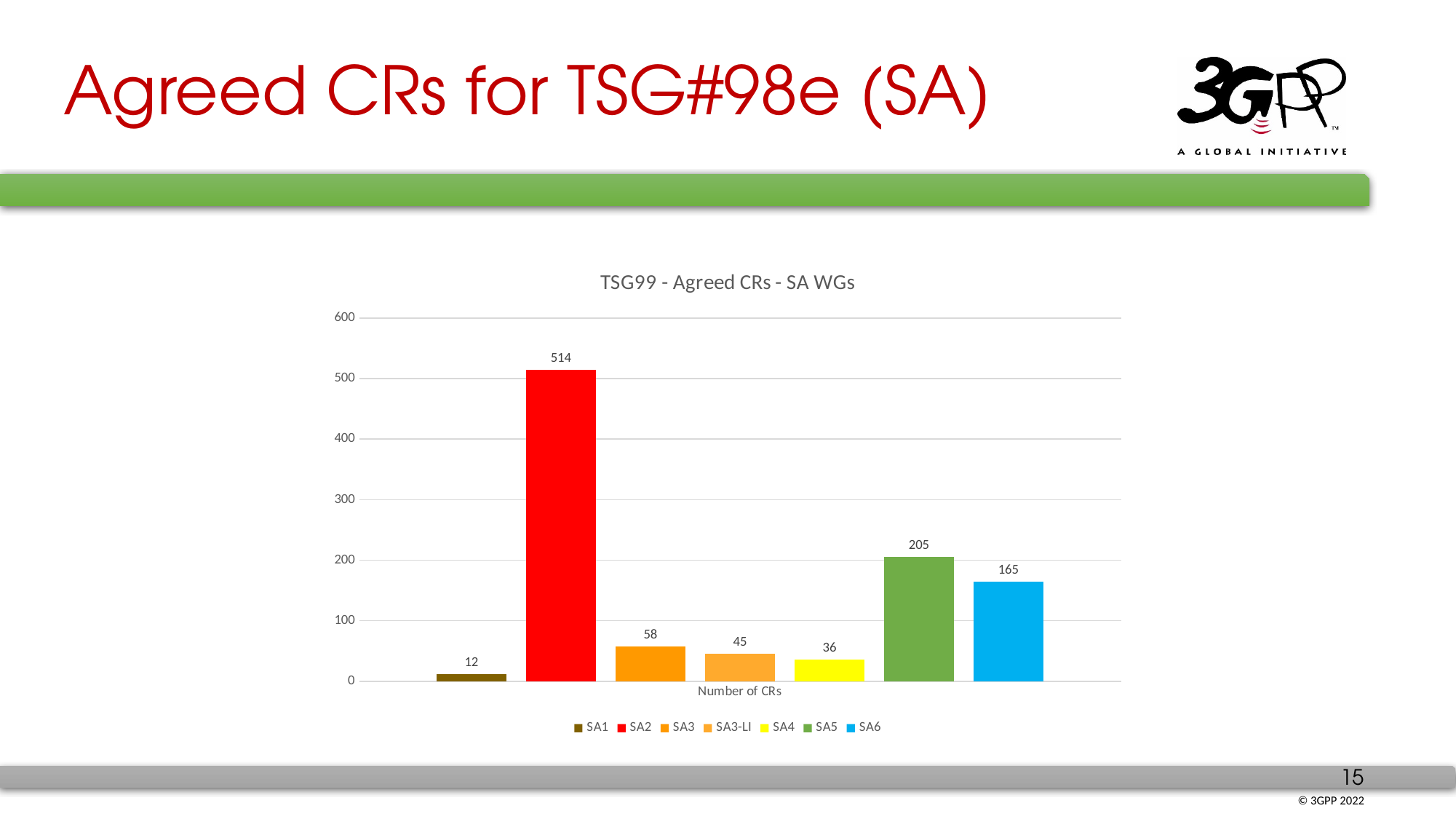

# Agreed CRs for TSG#98e (SA)

### Chart: TSG99 - Agreed CRs - SA WGs

| Category | SA1 | SA2 | SA3 | SA3-LI | SA4 | SA5 | SA6 |
|---|---|---|---|---|---|---|---|
| Number of CRs | 12.0 | 514.0 | 58.0 | 45.0 | 36.0 | 205.0 | 165.0 |